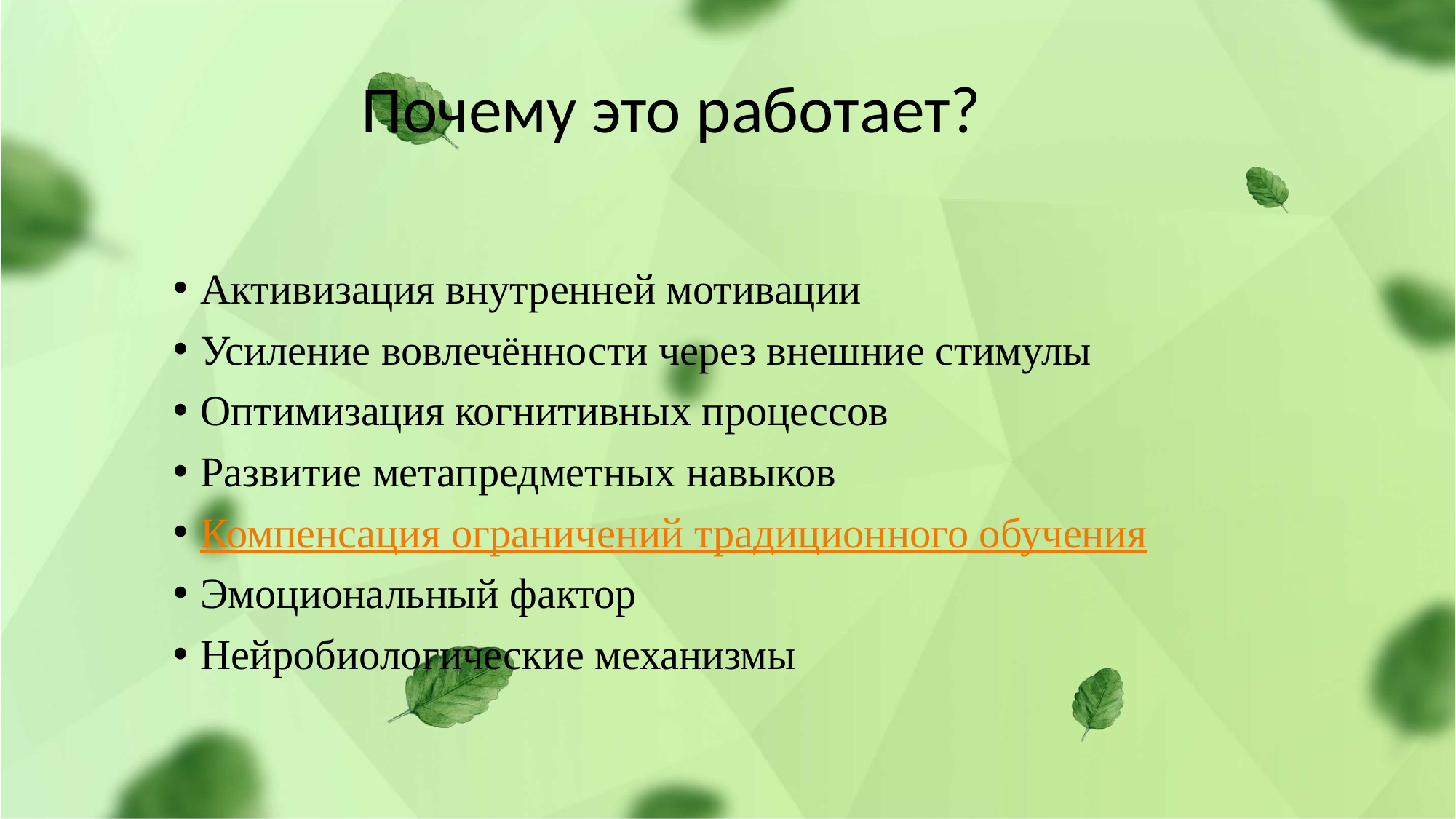

# Почему это работает?
Активизация внутренней мотивации
Усиление вовлечённости через внешние стимулы
Оптимизация когнитивных процессов
Развитие метапредметных навыков
Компенсация ограничений традиционного обучения
Эмоциональный фактор
Нейробиологические механизмы